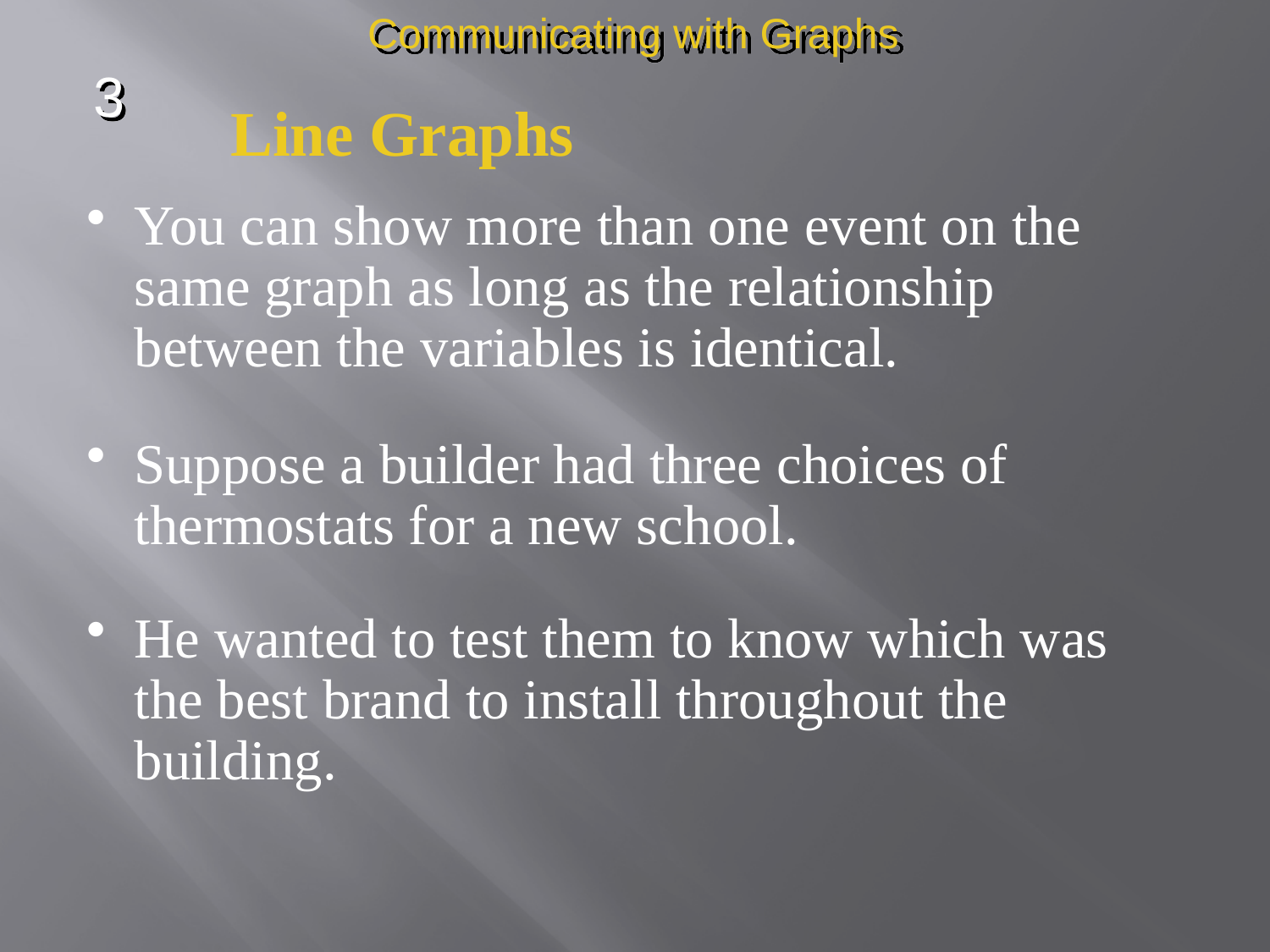

Communicating with Graphs
3
Line Graphs
You can show more than one event on the same graph as long as the relationship between the variables is identical.
Suppose a builder had three choices of thermostats for a new school.
He wanted to test them to know which was the best brand to install throughout the building.